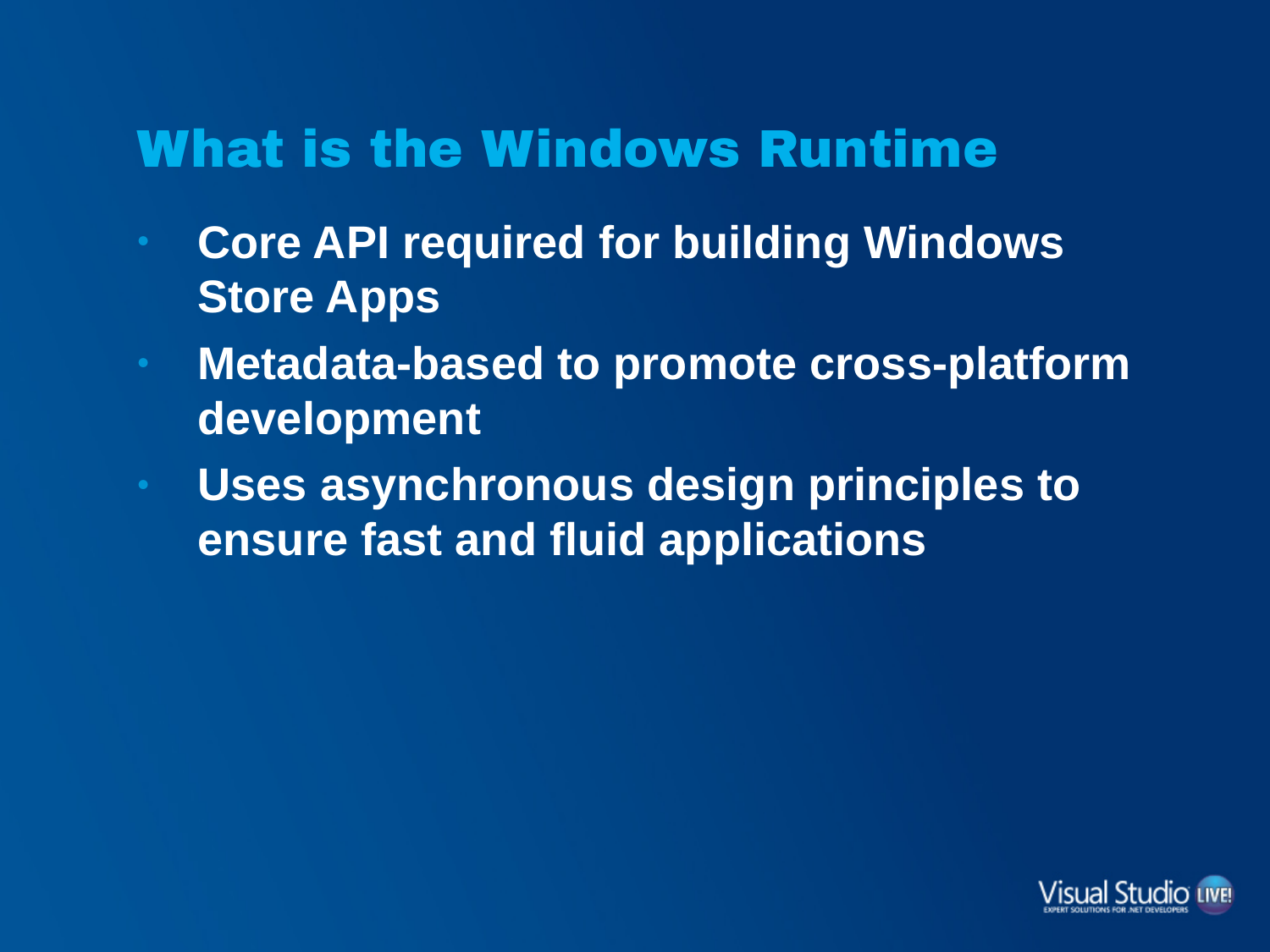

# What is the Windows Runtime
Core API required for building Windows Store Apps
Metadata-based to promote cross-platform development
Uses asynchronous design principles to ensure fast and fluid applications